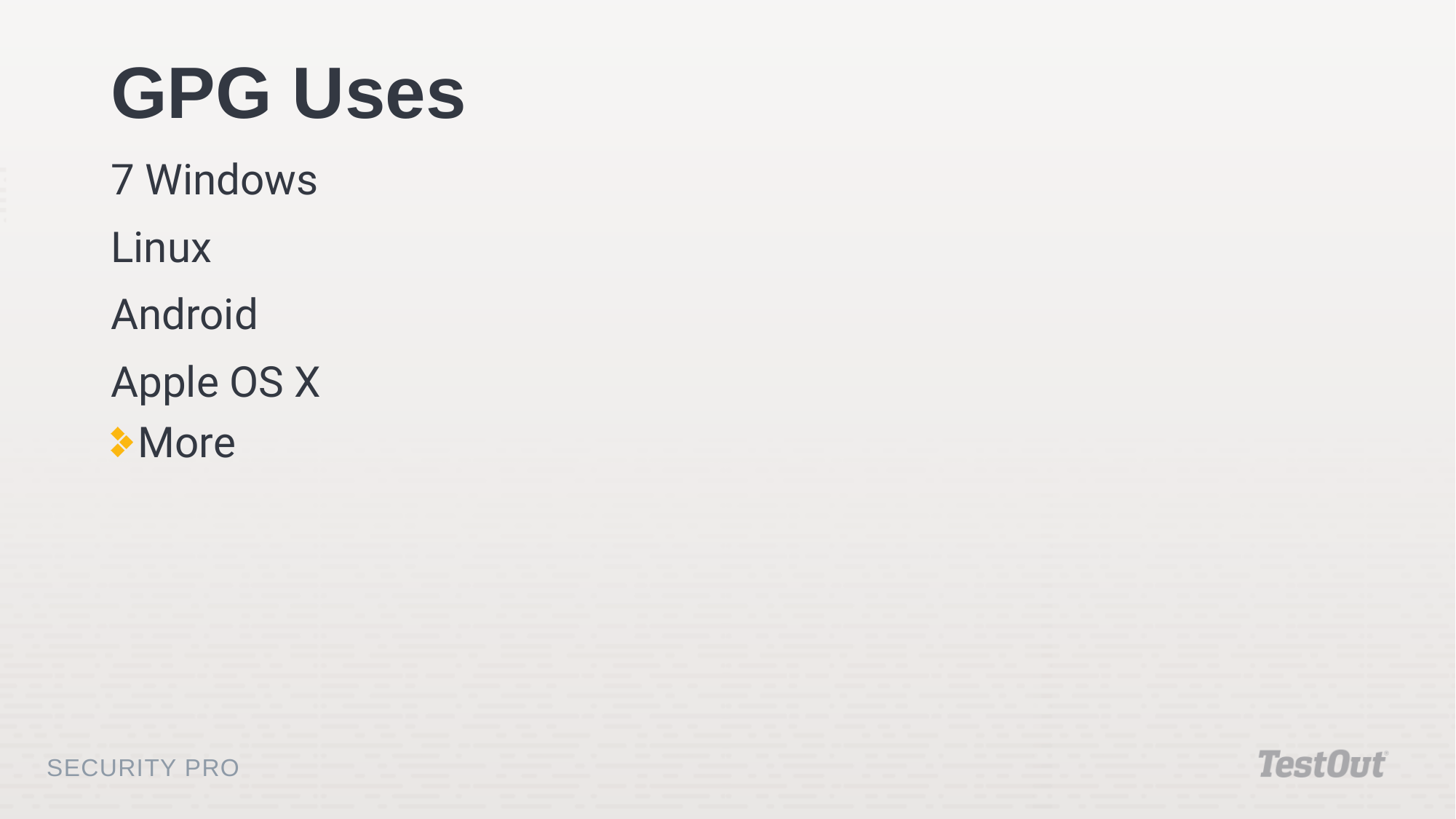

# GPG Uses
7 Windows
Linux
Android
Apple OS X
More
Security Pro